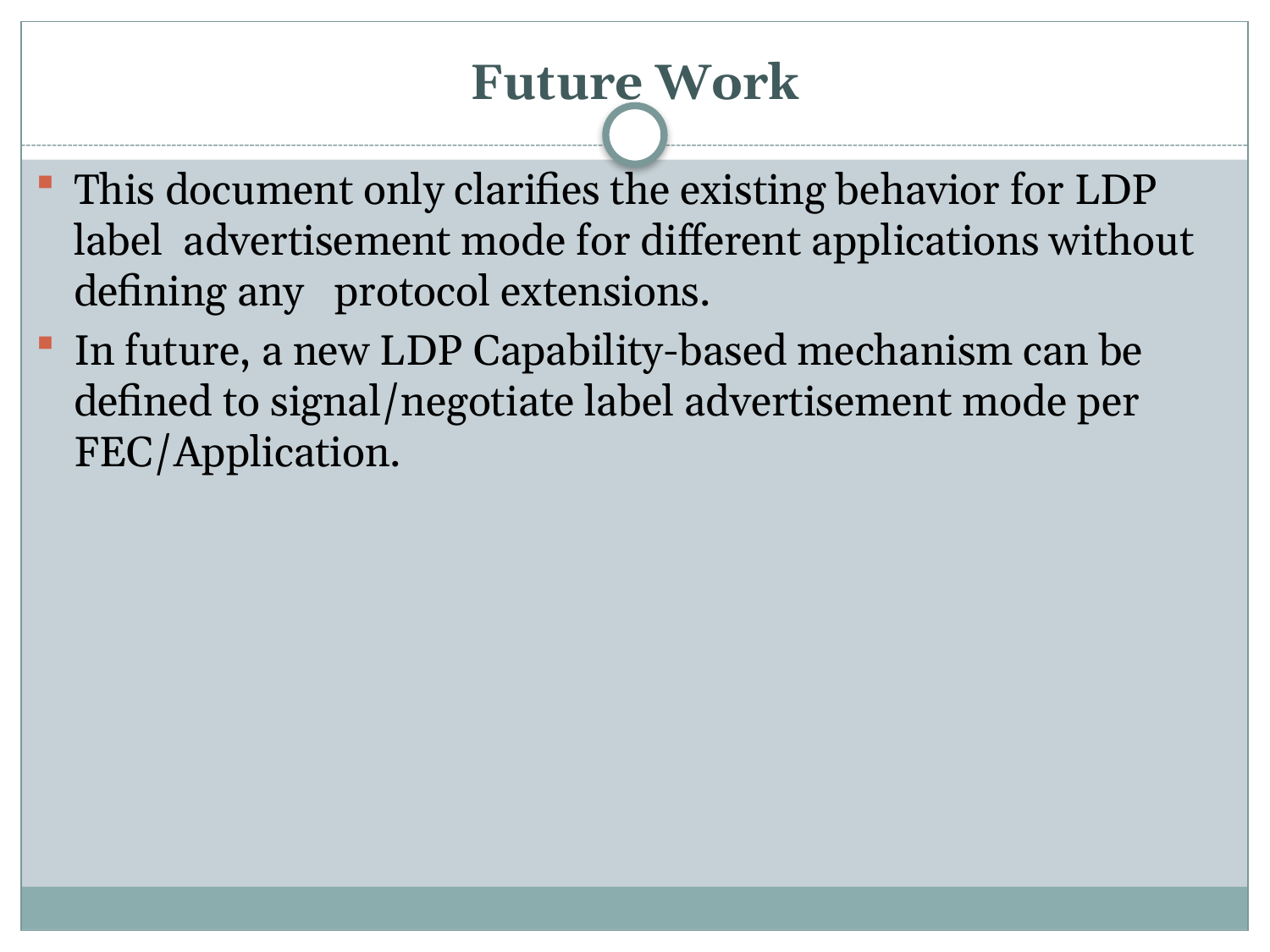

# Future Work
This document only clarifies the existing behavior for LDP label  advertisement mode for different applications without defining any   protocol extensions.
In future, a new LDP Capability-based mechanism can be defined to signal/negotiate label advertisement mode per FEC/Application.